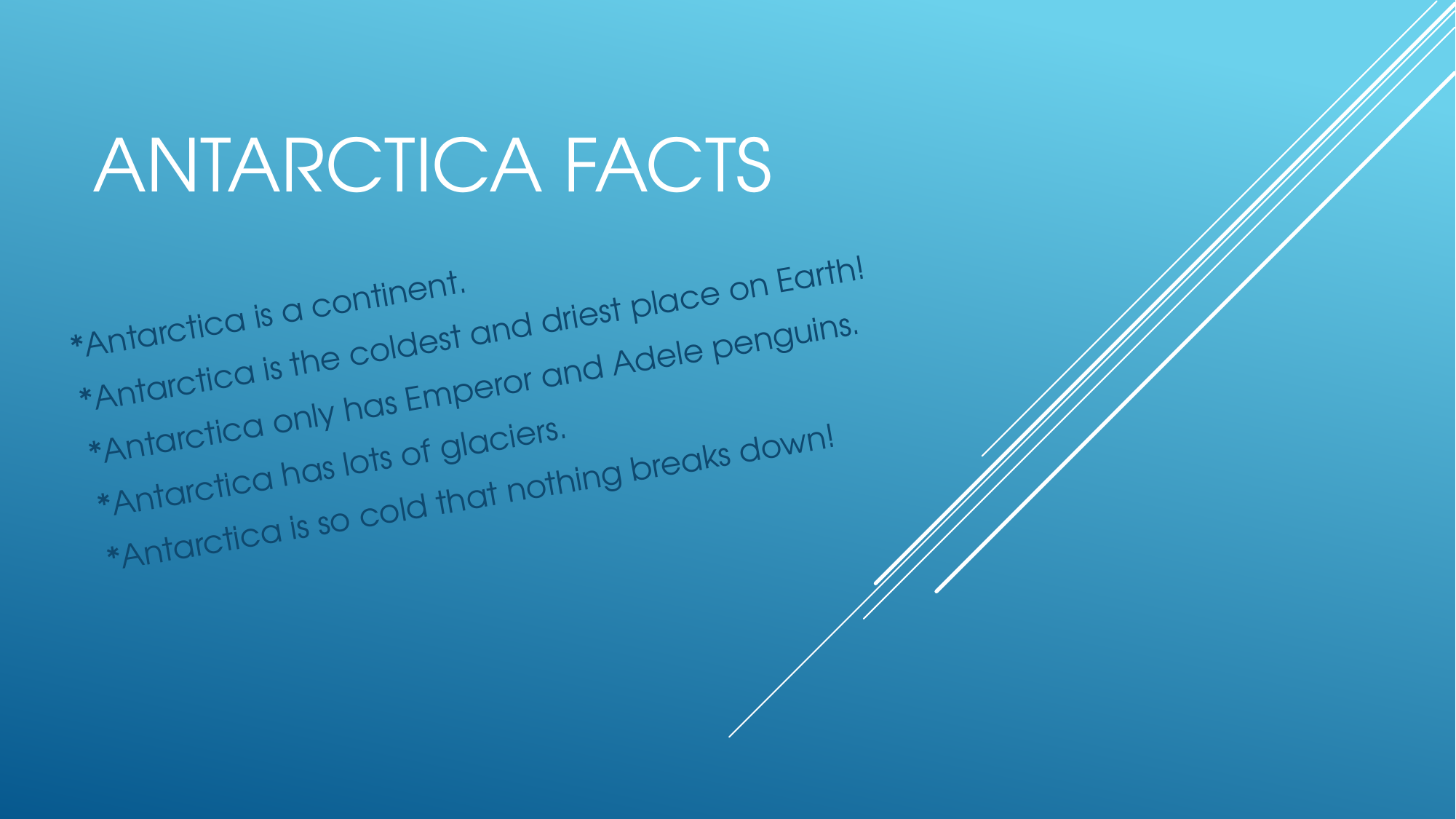

# Antarctica facts
*Antarctica is a continent.
*Antarctica is the coldest and driest place on Earth!
*Antarctica only has Emperor and Adele penguins.
*Antarctica has lots of glaciers.
*Antarctica is so cold that nothing breaks down!